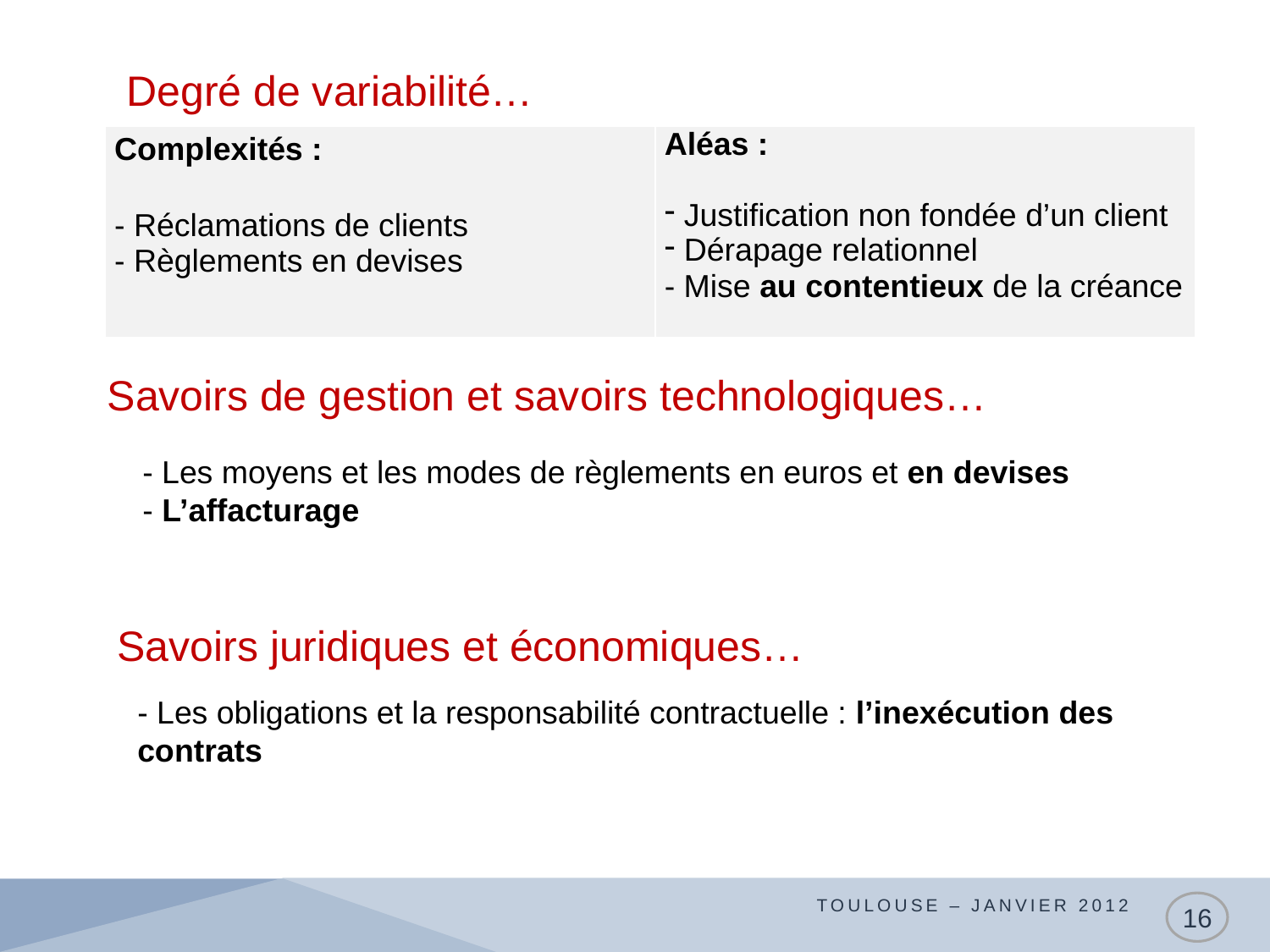

# Degré de variabilité…
| Complexités : - Réclamations de clients - Règlements en devises | Aléas : Justification non fondée d’un client Dérapage relationnel - Mise au contentieux de la créance |
| --- | --- |
Savoirs de gestion et savoirs technologiques…
- Les moyens et les modes de règlements en euros et en devises
- L’affacturage

Savoirs juridiques et économiques…
- Les obligations et la responsabilité contractuelle : l’inexécution des contrats

TOULOUSE – JANVIER 2012
16